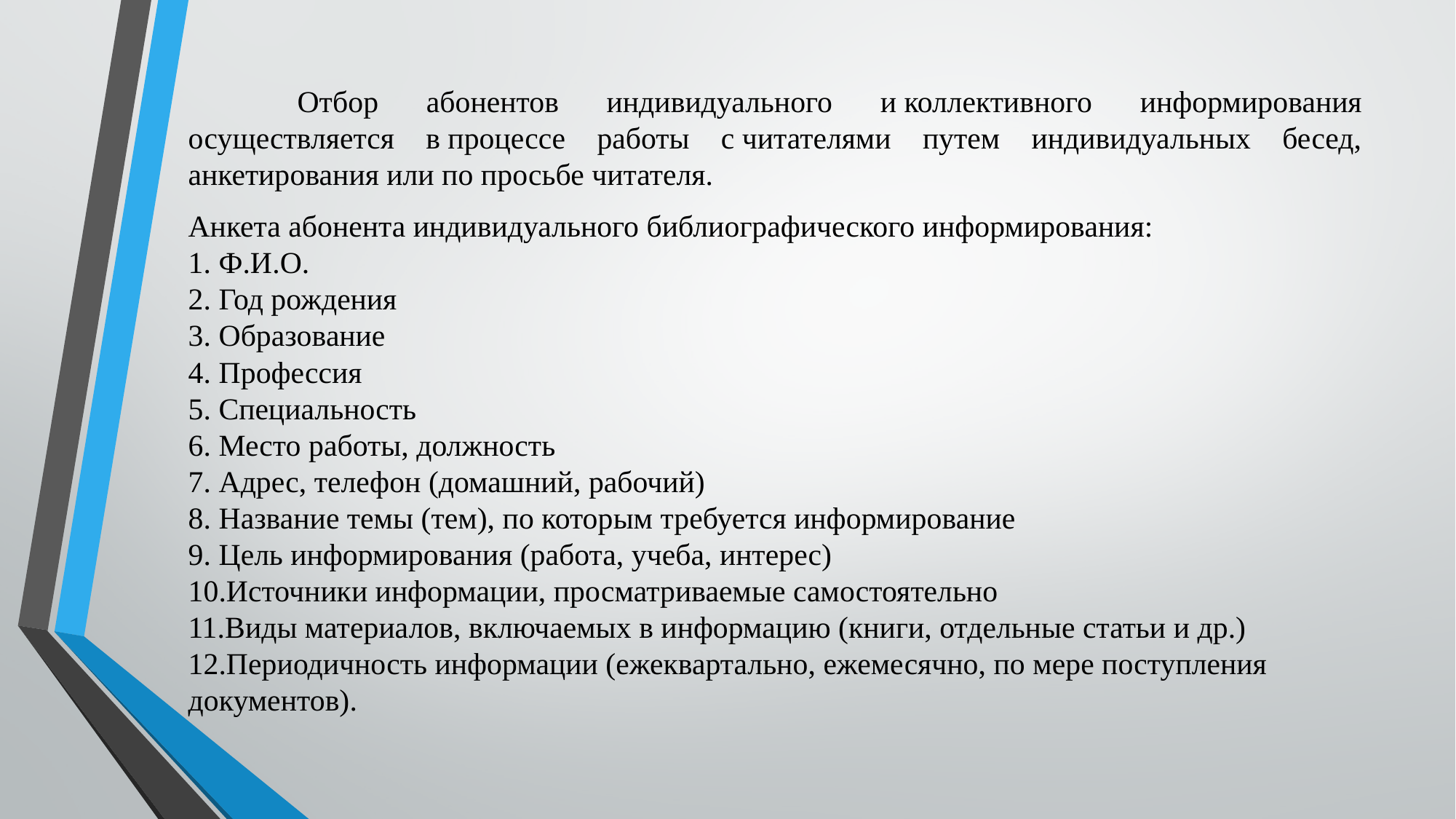

Отбор абонентов индивидуального и коллективного информирования осуществляется в процессе работы с читателями путем индивидуальных бесед, анкетирования или по просьбе читателя.
Анкета абонента индивидуального библиографического информирования:
1. Ф.И.О.
2. Год рождения
3. Образование
4. Профессия
5. Специальность
6. Место работы, должность
7. Адрес, телефон (домашний, рабочий)
8. Название темы (тем), по которым требуется информирование
9. Цель информирования (работа, учеба, интерес)
10.Источники информации, просматриваемые самостоятельно
11.Виды материалов, включаемых в информацию (книги, отдельные статьи и др.)
12.Периодичность информации (ежеквартально, ежемесячно, по мере поступления документов).